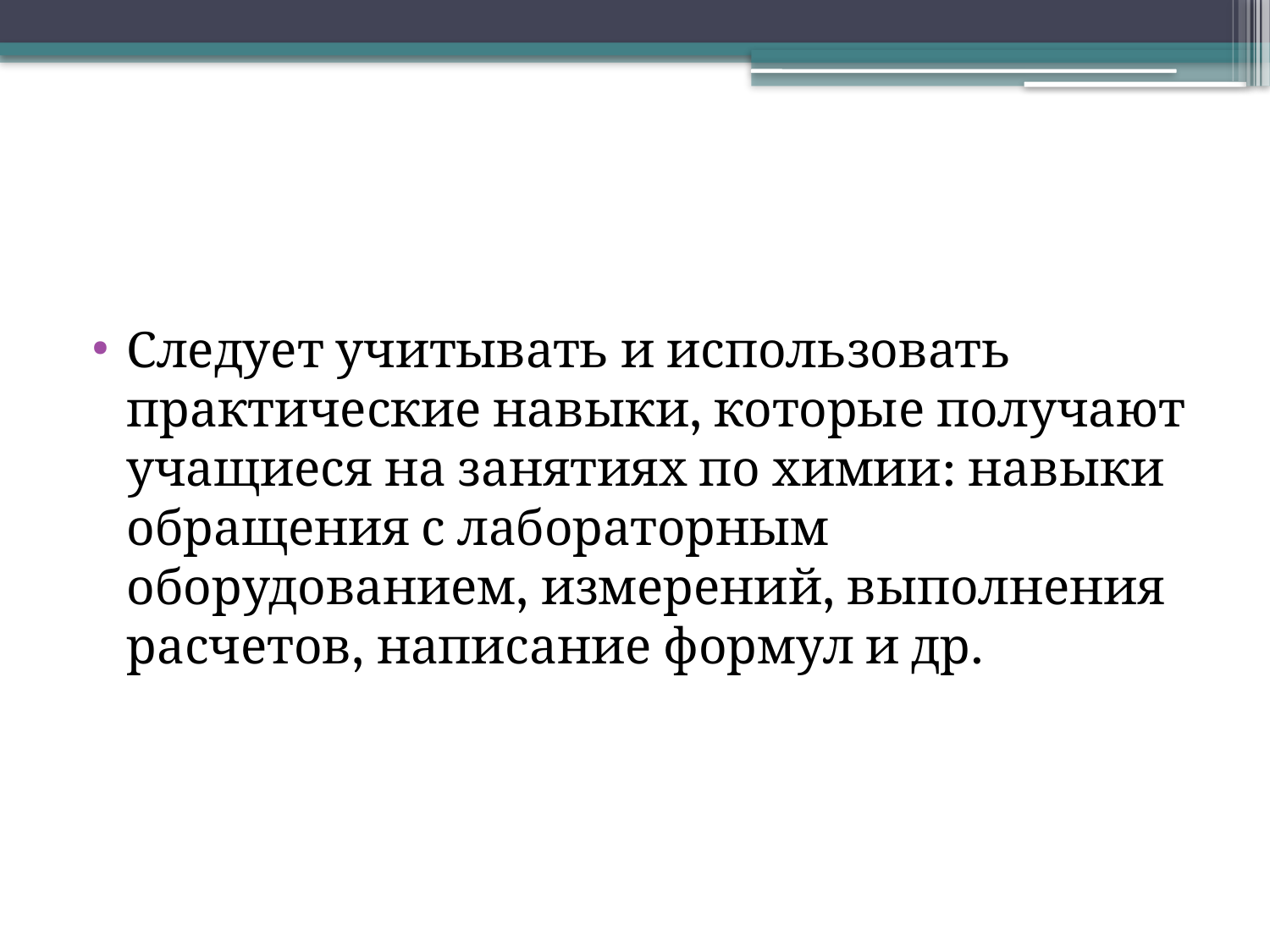

Следует учитывать и использовать практические навыки, которые получают учащиеся на занятиях по химии: навыки обращения с лабораторным оборудованием, измерений, выполнения расчетов, написание формул и др.